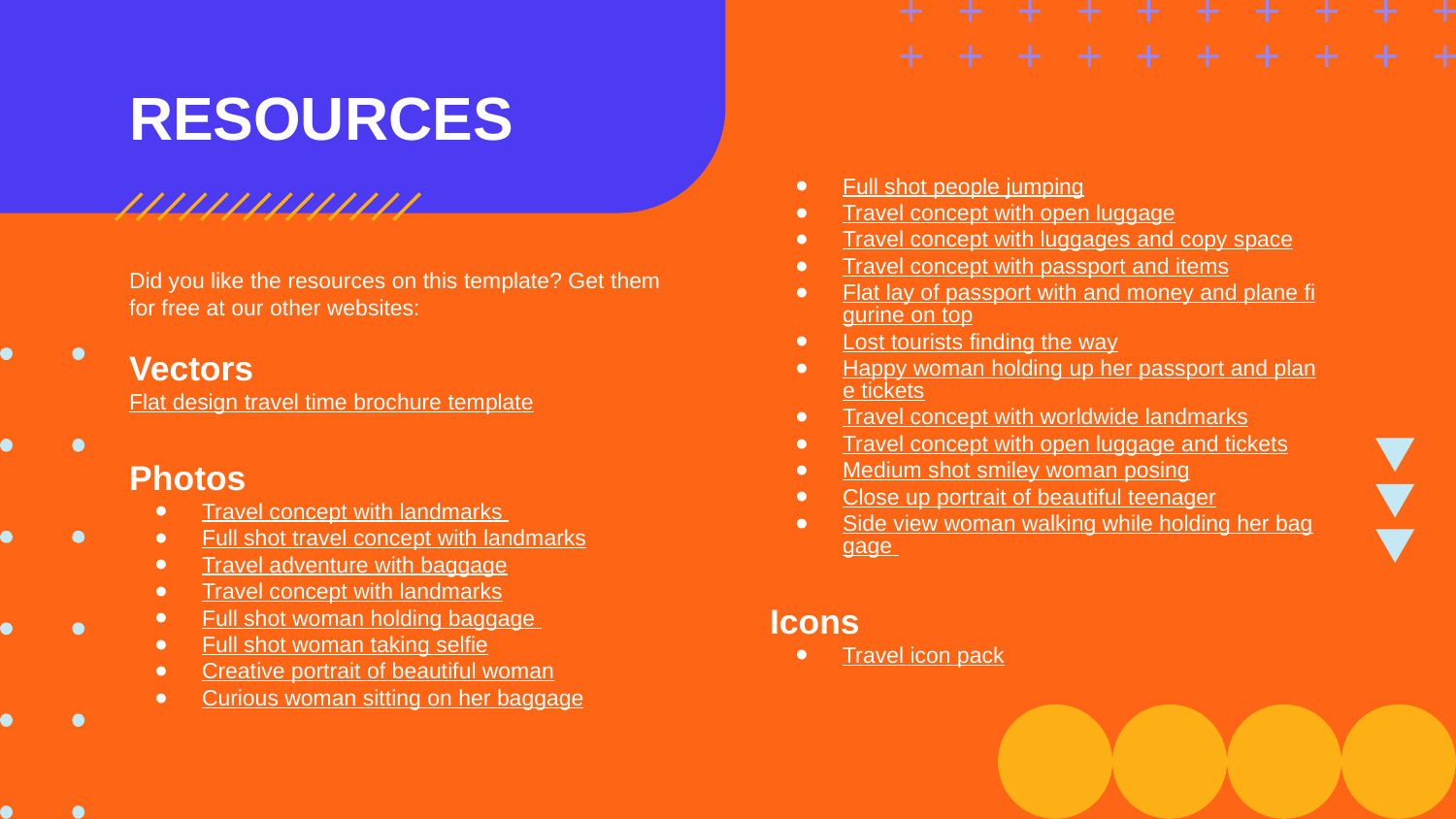

# RESOURCES
Full shot people jumping
Travel concept with open luggage
Travel concept with luggages and copy space
Travel concept with passport and items
Flat lay of passport with and money and plane figurine on top
Lost tourists finding the way
Happy woman holding up her passport and plane tickets
Travel concept with worldwide landmarks
Travel concept with open luggage and tickets
Medium shot smiley woman posing
Close up portrait of beautiful teenager
Side view woman walking while holding her baggage

Icons
Travel icon pack
Did you like the resources on this template? Get them for free at our other websites:

Vectors
Flat design travel time brochure template

Photos
Travel concept with landmarks
Full shot travel concept with landmarks
Travel adventure with baggage
Travel concept with landmarks
Full shot woman holding baggage
Full shot woman taking selfie
Creative portrait of beautiful woman
Curious woman sitting on her baggage